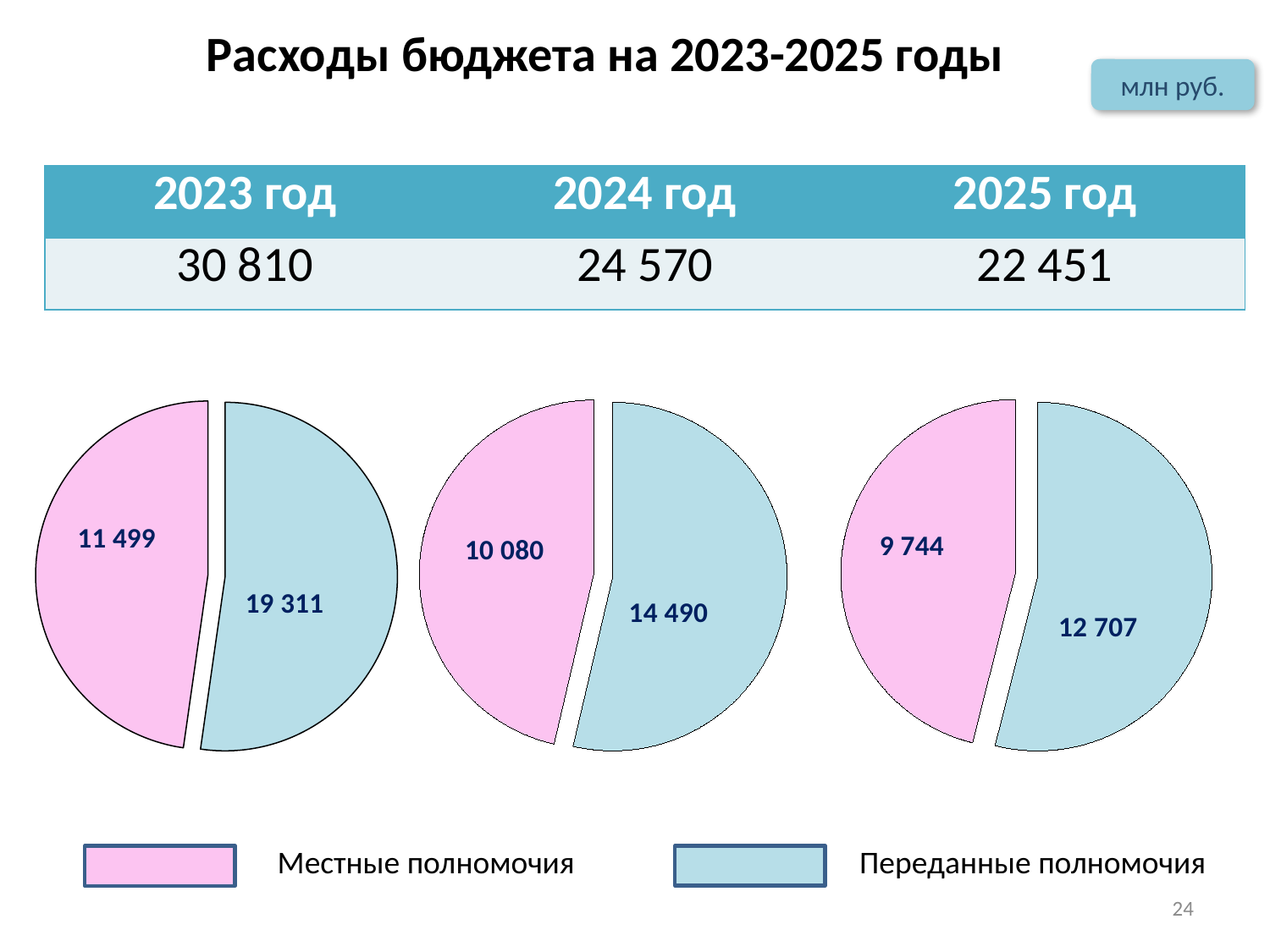

Расходы бюджета на 2023-2025 годы
млн руб.
| 2023 год | 2024 год | 2025 год |
| --- | --- | --- |
| 30 810 | 24 570 | 22 451 |

### Chart

| Category | Продажи |
|---|---|
| Переданные полномочия | 9958.0 |
| Местные полномочия | 9091.0 |

### Chart

| Category | 2020 |
|---|---|
| Переданные полномочия | 9936.0 |
| Местные полномочия | 8581.0 |

### Chart

| Category | 2021 |
|---|---|
| Переданные полномочия | 9987.0 |
| Местные полномочия | 8529.0 |
Местные полномочия
Переданные полномочия

24